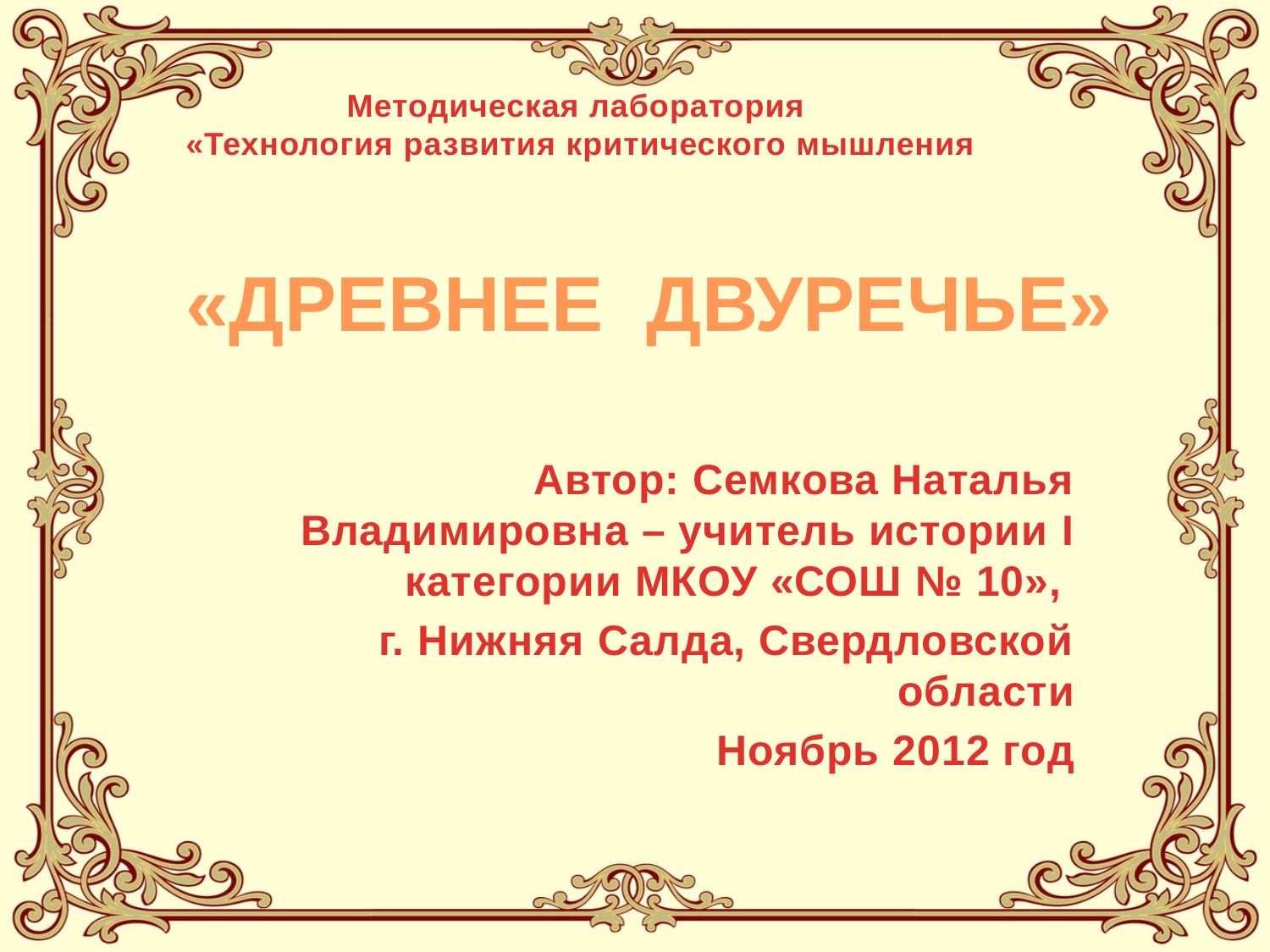

Методическая лаборатория
«Технология развития критического мышления
# «ДРЕВНЕЕ  ДВУРЕЧЬЕ»
Автор: Семкова Наталья Владимировна – учитель истории I категории МКОУ «СОШ № 10»,
г. Нижняя Салда, Свердловской области
Ноябрь 2012 год